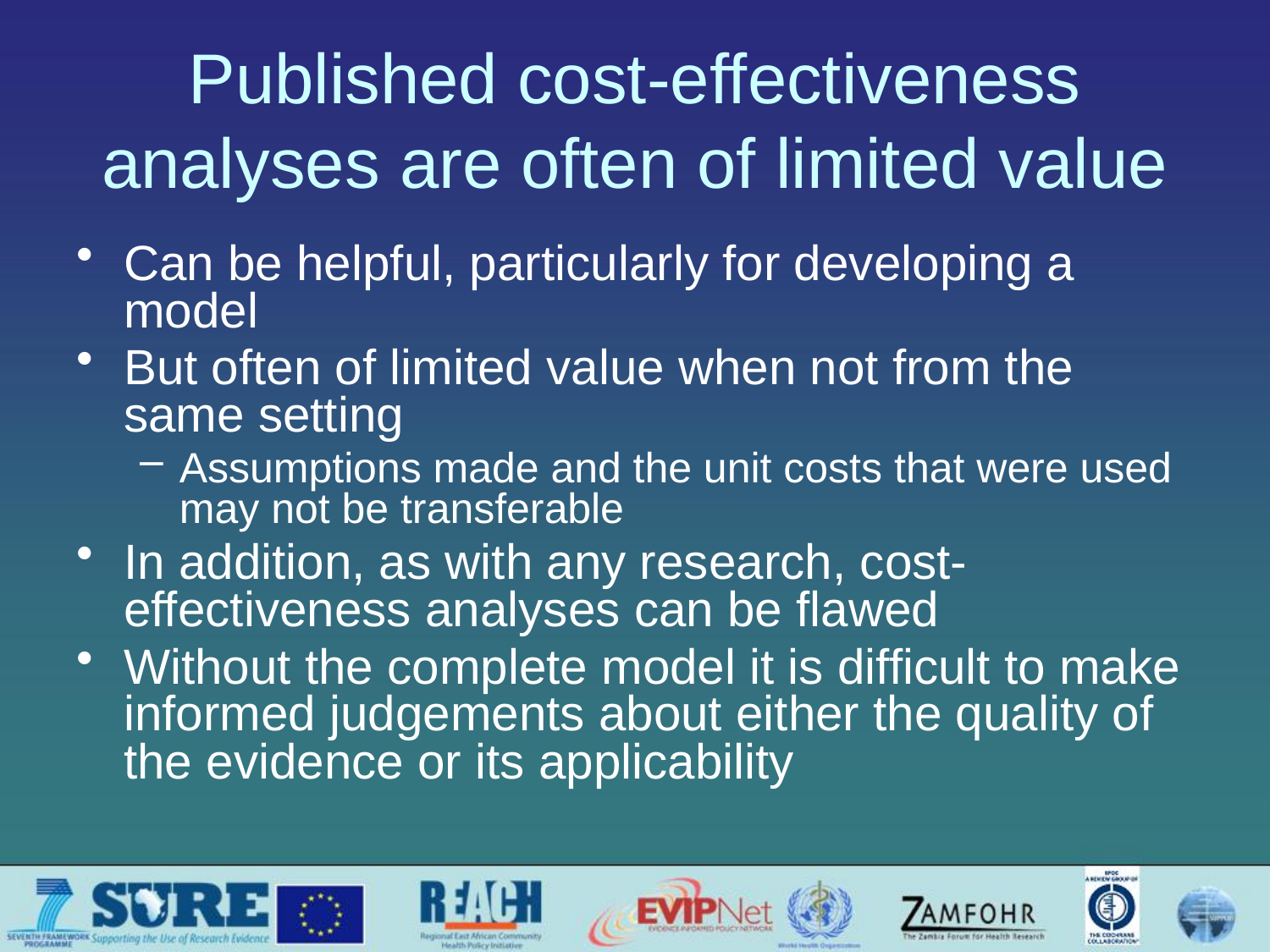

# Published cost-effectiveness analyses are often of limited value
Can be helpful, particularly for developing a model
But often of limited value when not from the same setting
Assumptions made and the unit costs that were used may not be transferable
In addition, as with any research, cost-effectiveness analyses can be flawed
Without the complete model it is difficult to make informed judgements about either the quality of the evidence or its applicability